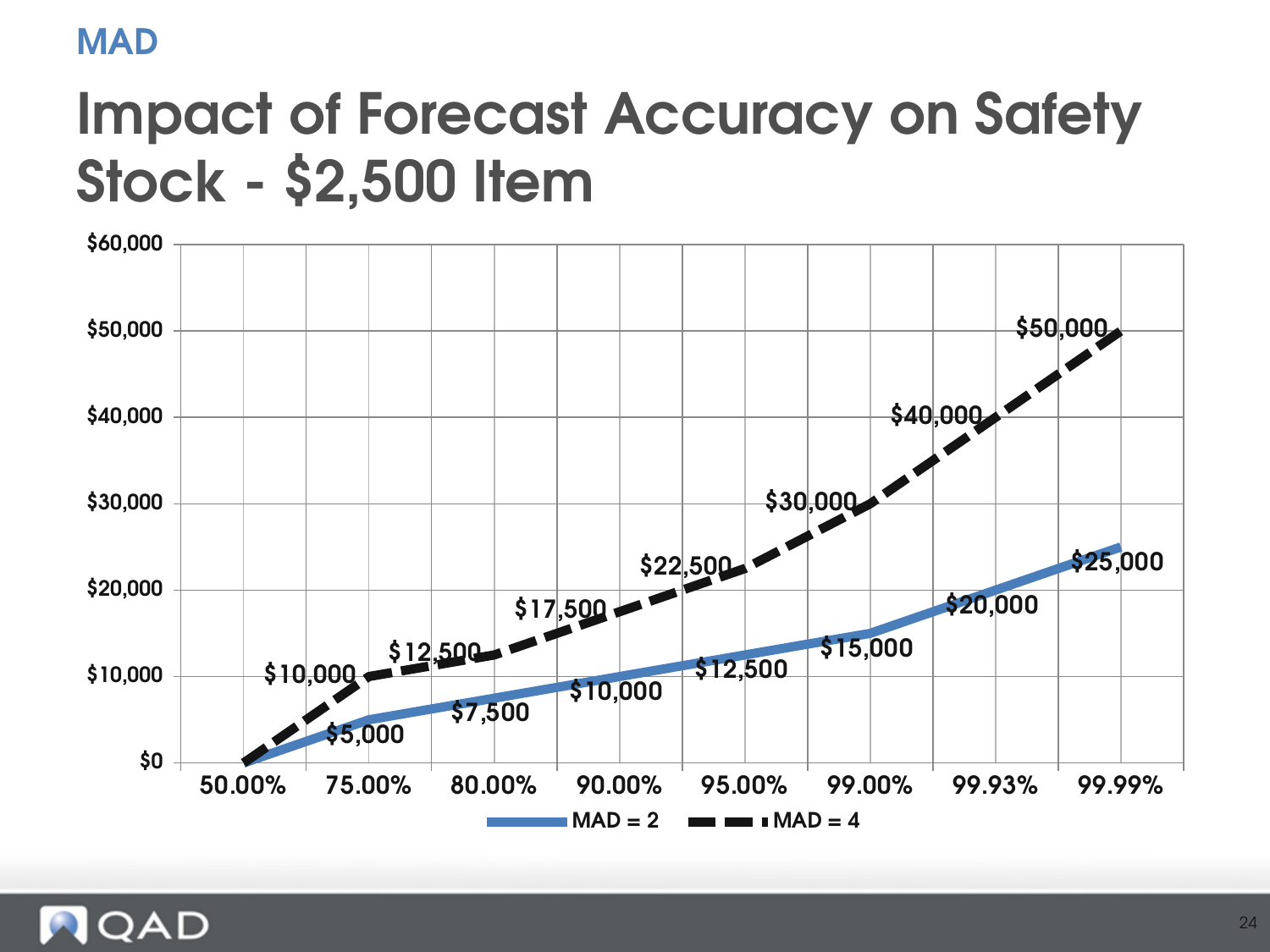

MAD
# Impact of Forecast Accuracy on Safety Stock - $2,500 Item

[unsupported chart]

24